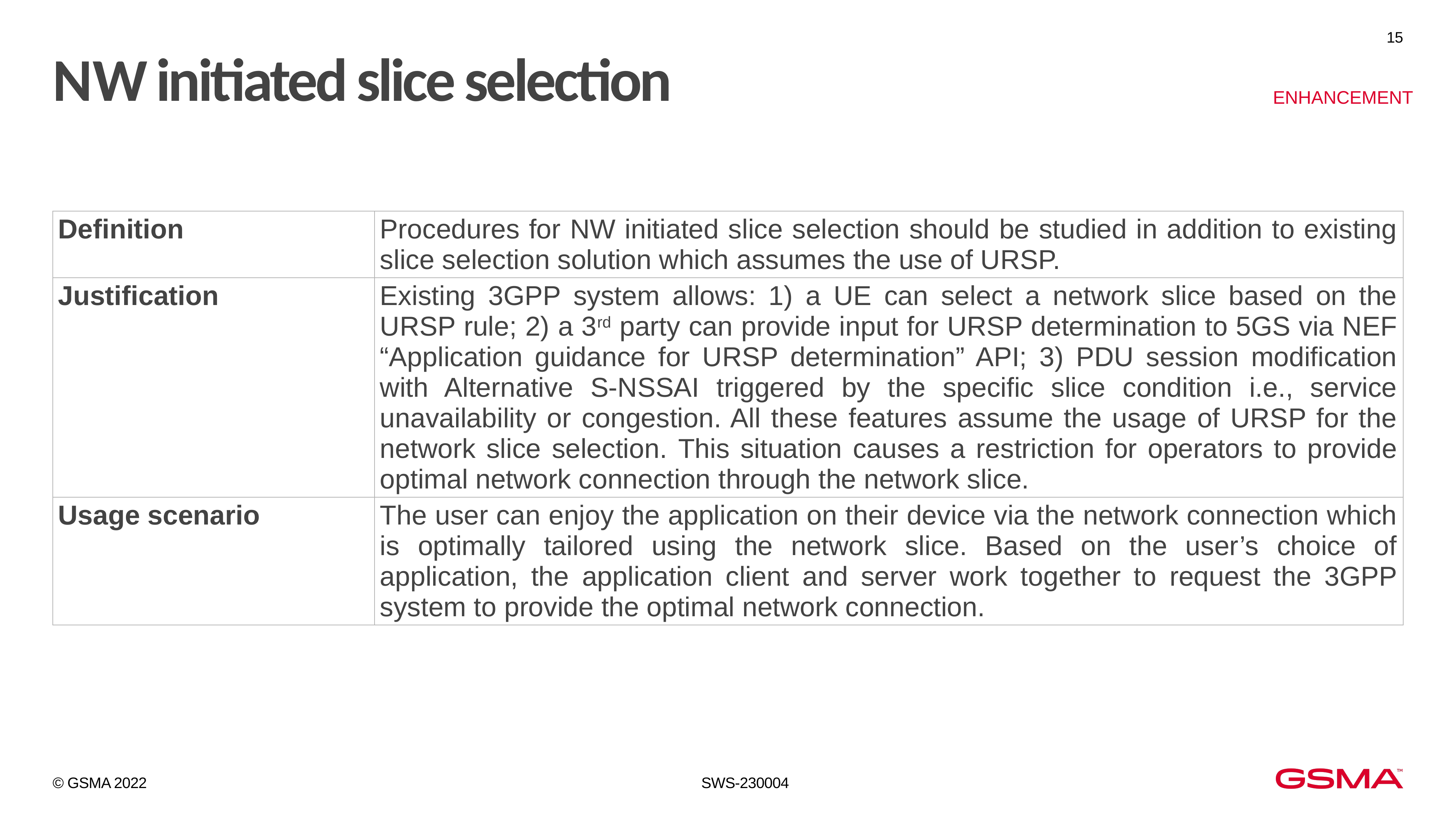

15
# NW initiated slice selection
ENHANCEMENT
| Definition | Procedures for NW initiated slice selection should be studied in addition to existing slice selection solution which assumes the use of URSP. |
| --- | --- |
| Justification | Existing 3GPP system allows: 1) a UE can select a network slice based on the URSP rule; 2) a 3rd party can provide input for URSP determination to 5GS via NEF “Application guidance for URSP determination” API; 3) PDU session modification with Alternative S-NSSAI triggered by the specific slice condition i.e., service unavailability or congestion. All these features assume the usage of URSP for the network slice selection. This situation causes a restriction for operators to provide optimal network connection through the network slice. |
| Usage scenario | The user can enjoy the application on their device via the network connection which is optimally tailored using the network slice. Based on the user’s choice of application, the application client and server work together to request the 3GPP system to provide the optimal network connection. |
© GSMA 2022